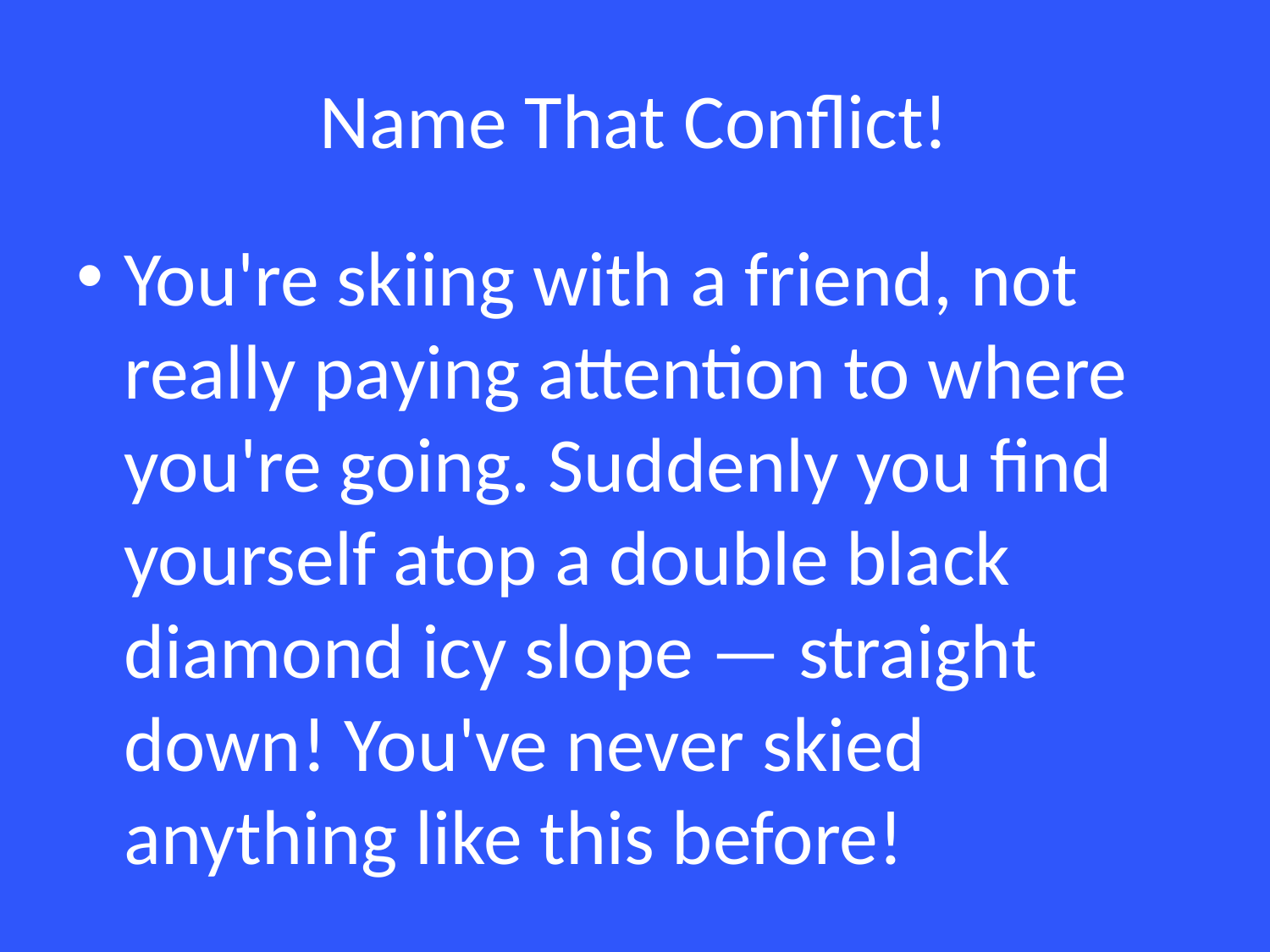

# Name That Conflict!
You're skiing with a friend, not really paying attention to where you're going. Suddenly you find yourself atop a double black diamond icy slope — straight down! You've never skied anything like this before!